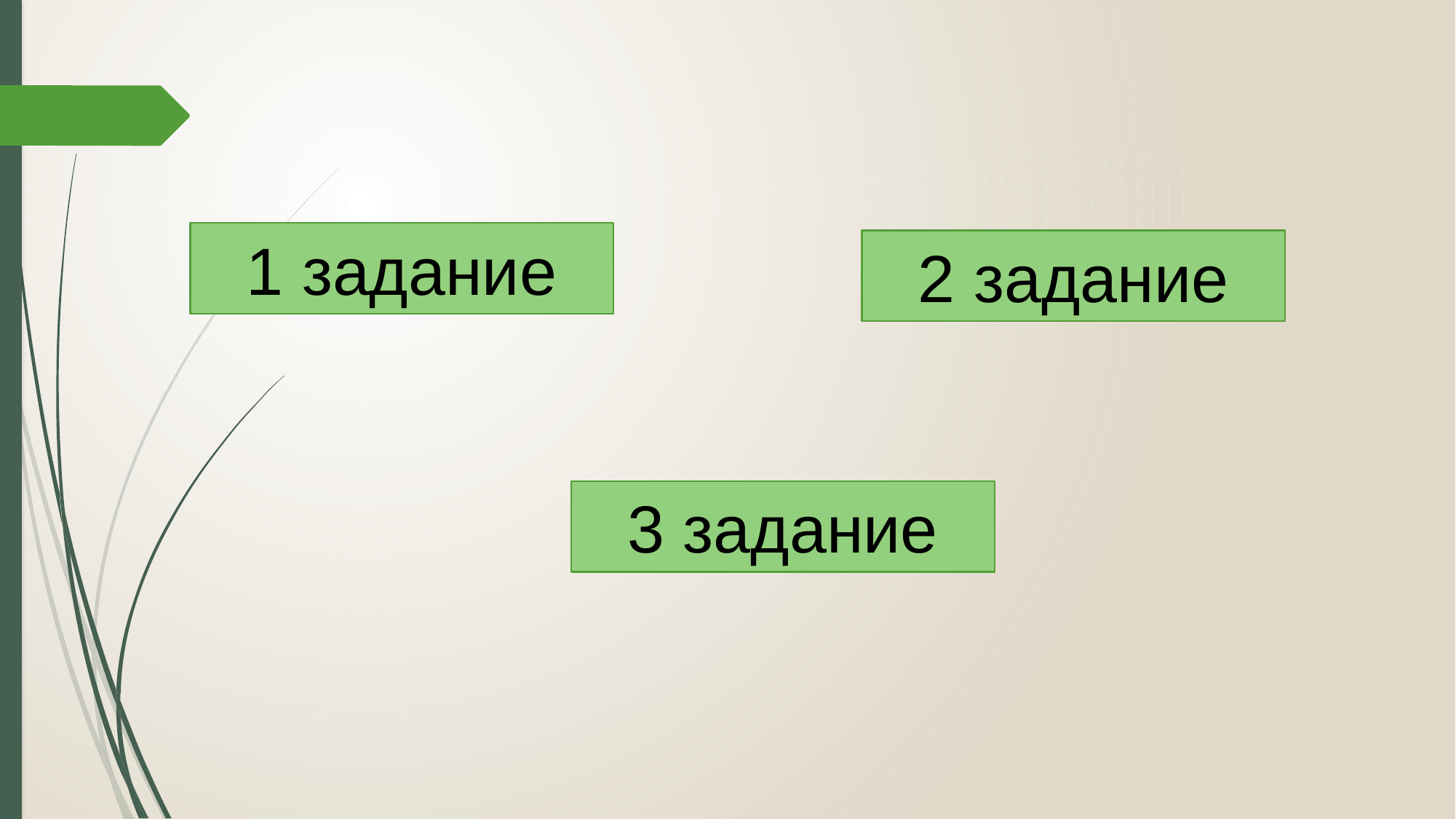

#
1 задание
2 задание

3 задание